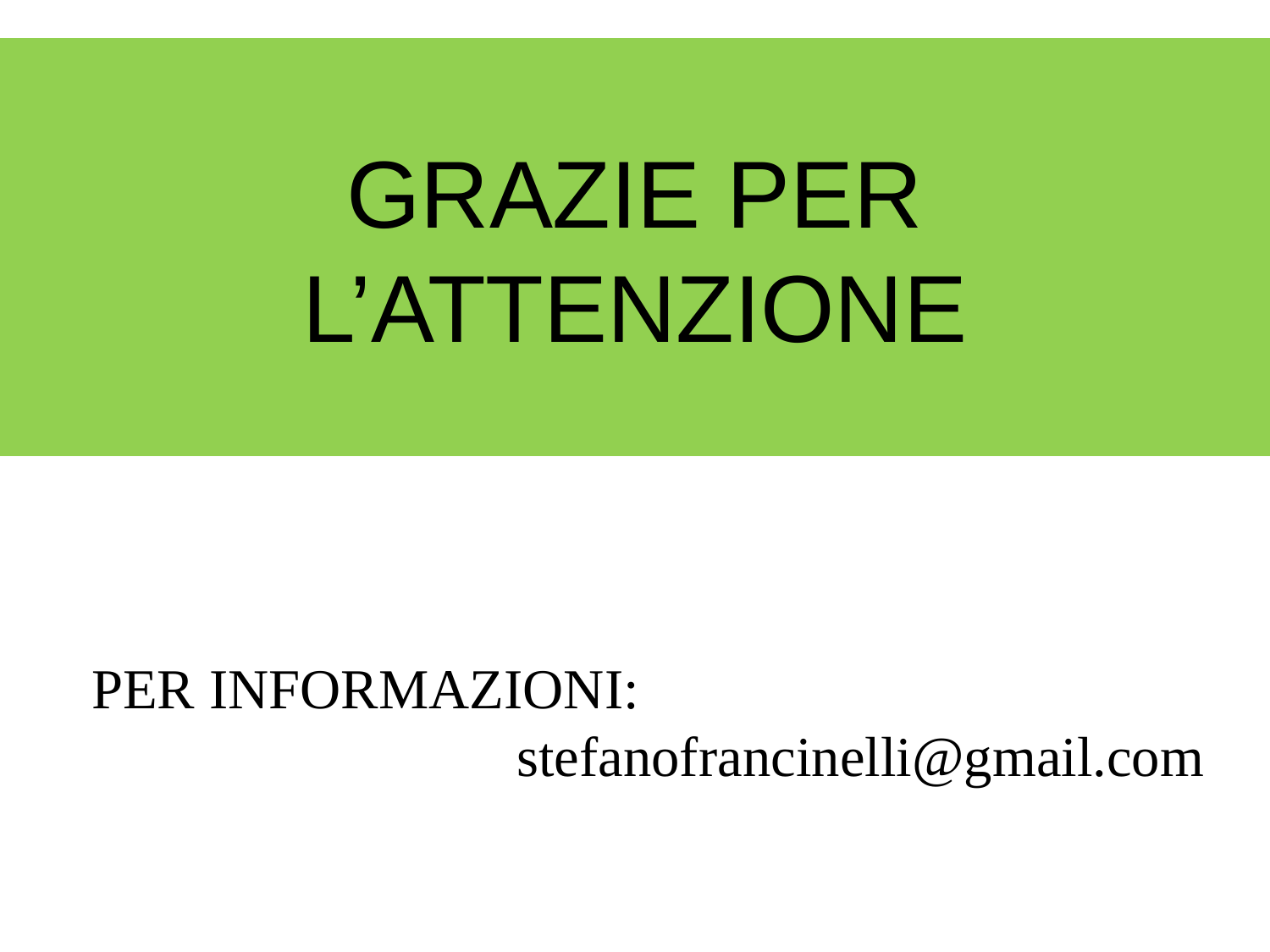

# GRAZIE PER L’ATTENZIONE

PER INFORMAZIONI:
	                     stefanofrancinelli@gmail.com